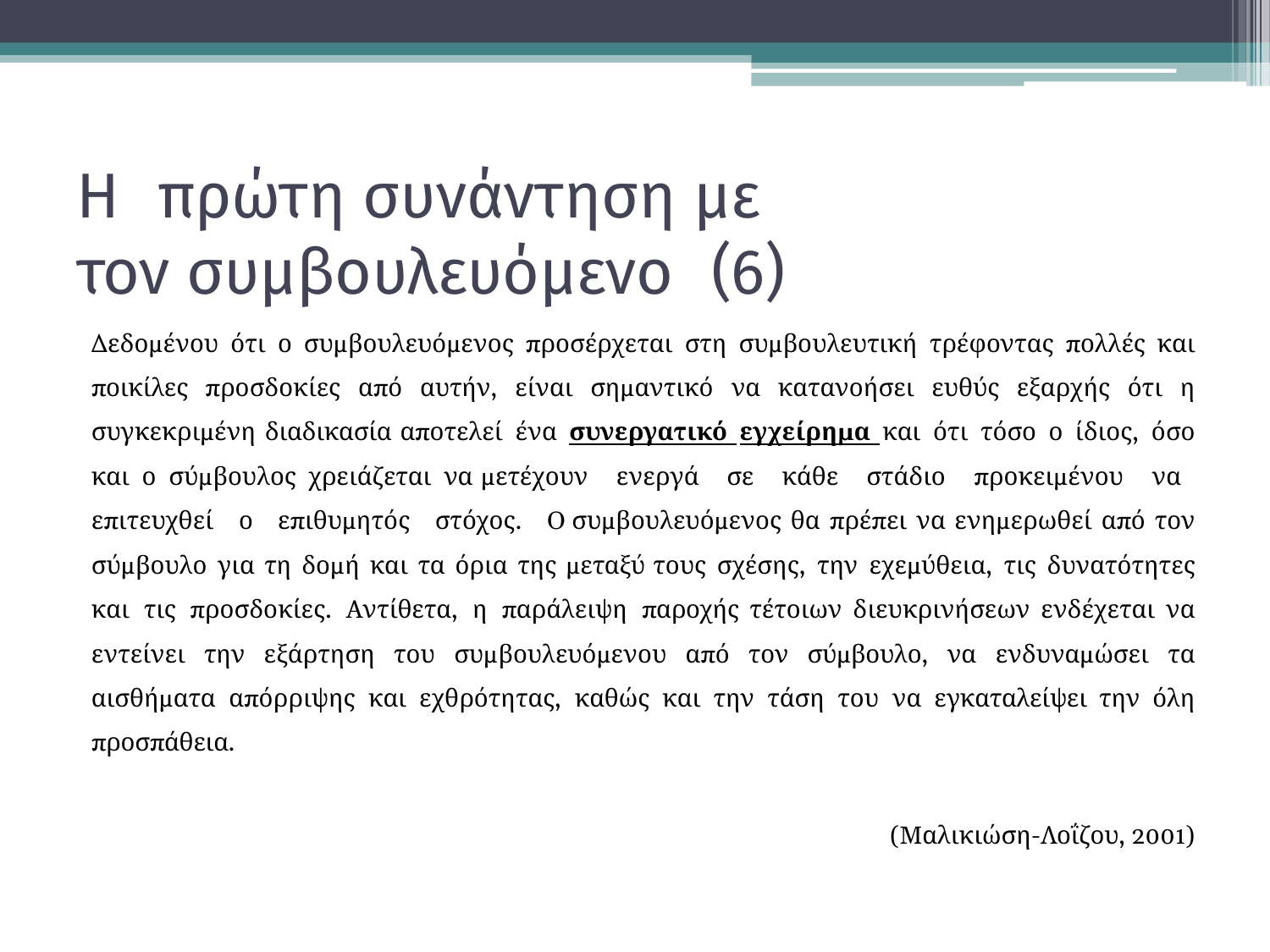

# Η	πρώτη συνάντηση με τον συμβουλευόμενο	(6)
Δεδομένου ότι ο συμβουλευόμενος προσέρχεται στη συμβουλευτική τρέφοντας πολλές και ποικίλες προσδοκίες από αυτήν, είναι σημαντικό να κατανοήσει ευθύς εξαρχής ότι η συγκεκριμένη διαδικασία αποτελεί ένα συνεργατικό εγχείρημα και ότι τόσο ο ίδιος, όσο και ο σύμβουλος χρειάζεται να μετέχουν  ενεργά  σε  κάθε  στάδιο  προκειμένου  να  επιτευχθεί  ο  επιθυμητός  στόχος.  Ο συμβουλευόμενος θα πρέπει να ενημερωθεί από τον σύμβουλο για τη δομή και τα όρια της μεταξύ τους σχέσης, την εχεμύθεια, τις δυνατότητες και τις προσδοκίες. Αντίθετα, η παράλειψη παροχής τέτοιων διευκρινήσεων ενδέχεται να εντείνει την εξάρτηση του συμβουλευόμενου από τον σύμβουλο, να ενδυναμώσει τα αισθήματα απόρριψης και εχθρότητας, καθώς και την τάση του να εγκαταλείψει την όλη προσπάθεια.

(Μαλικιώση-Λοΐζου, 2001)